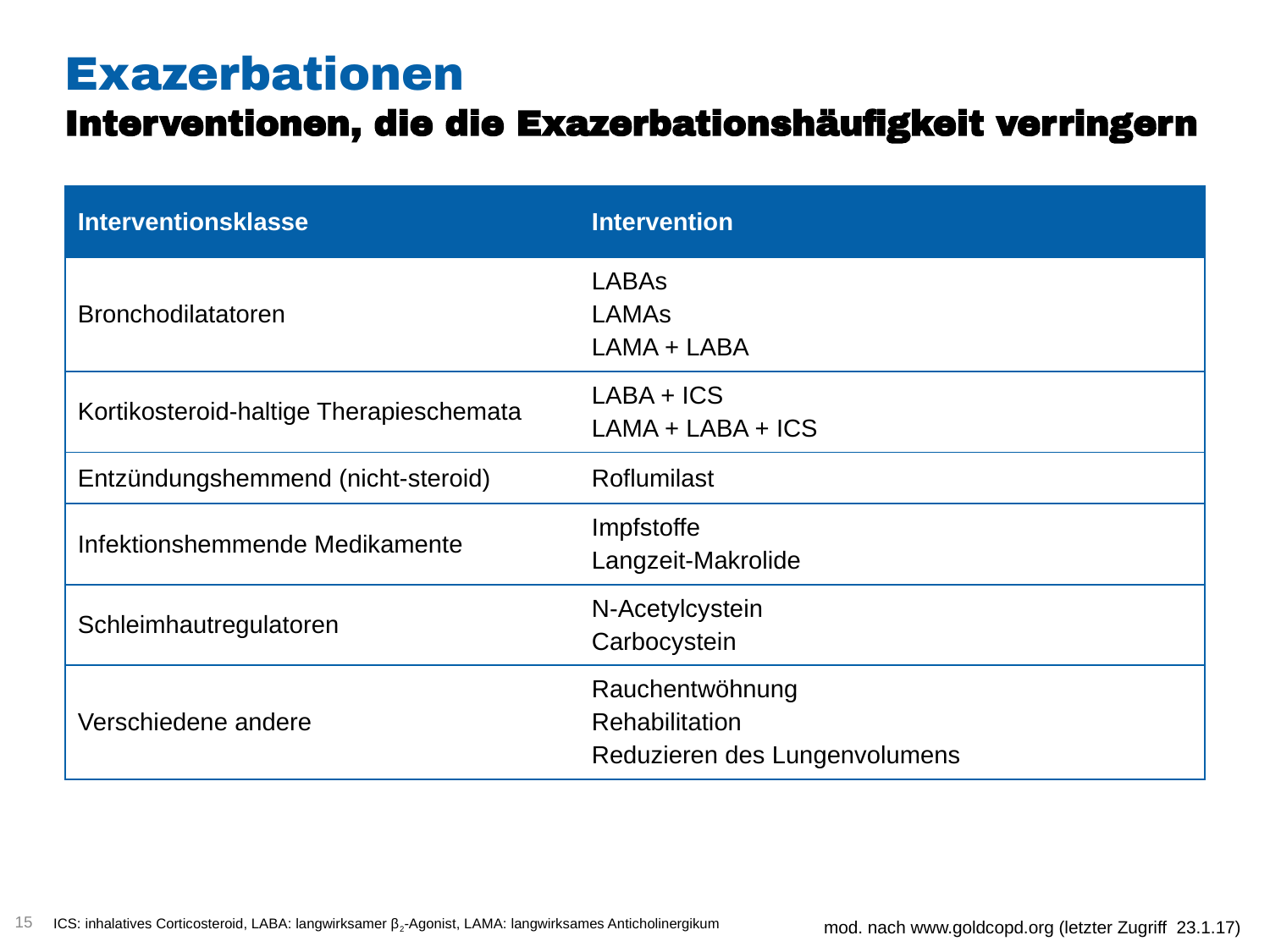

# Exazerbationen Interventionen, die die Exazerbationshäufigkeit verringern
| Interventionsklasse | Intervention |
| --- | --- |
| Bronchodilatatoren | LABAs LAMAs LAMA + LABA |
| Kortikosteroid-haltige Therapieschemata | LABA + ICS LAMA + LABA + ICS |
| Entzündungshemmend (nicht-steroid) | Roflumilast |
| Infektionshemmende Medikamente | Impfstoffe Langzeit-Makrolide |
| Schleimhautregulatoren | N-Acetylcystein Carbocystein |
| Verschiedene andere | Rauchentwöhnung Rehabilitation Reduzieren des Lungenvolumens |
15
mod. nach www.goldcopd.org (letzter Zugriff  23.1.17)
ICS: inhalatives Corticosteroid, LABA: langwirksamer β2-Agonist, LAMA: langwirksames Anticholinergikum